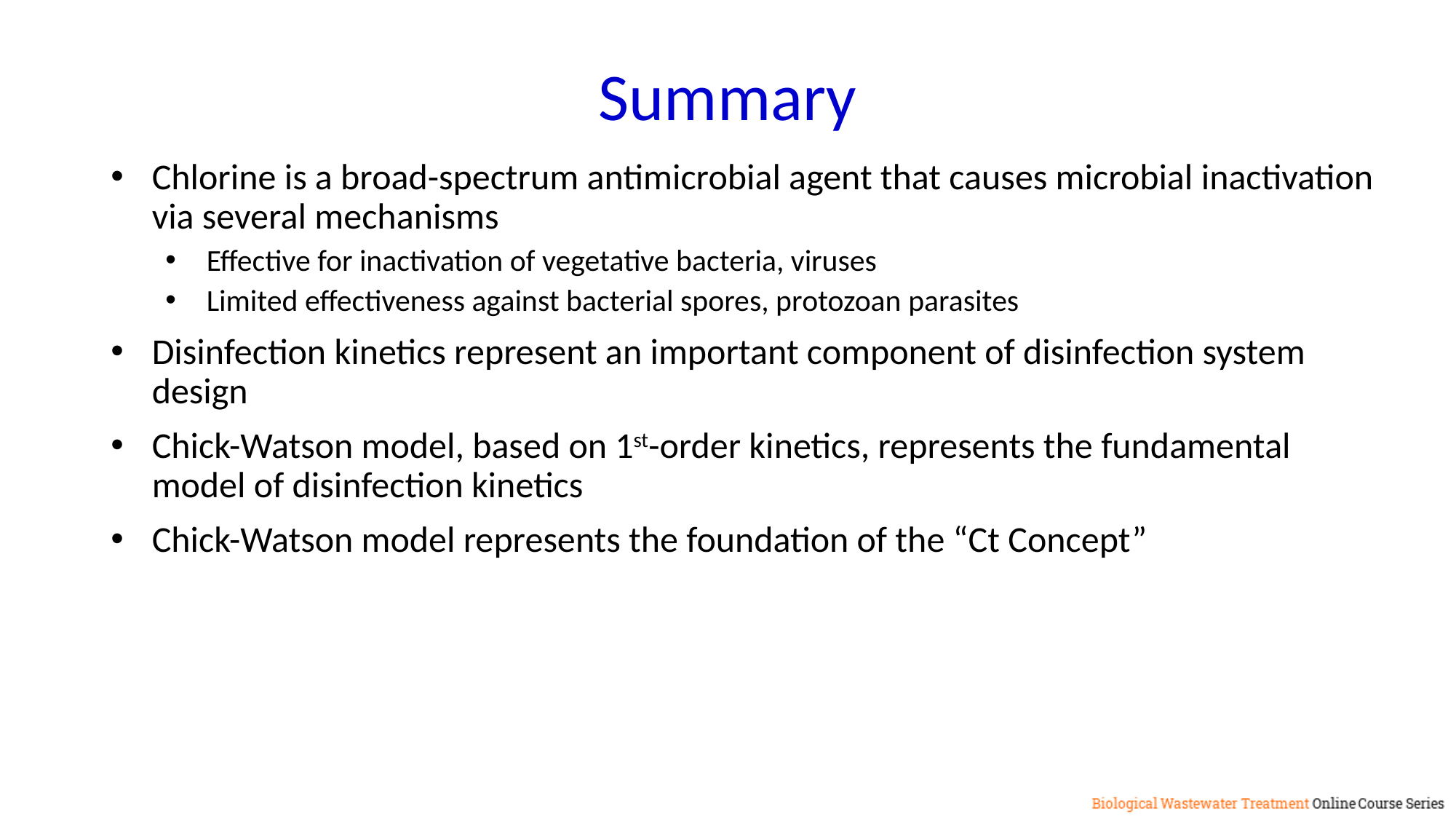

Summary
Chlorine is a broad-spectrum antimicrobial agent that causes microbial inactivation via several mechanisms
Effective for inactivation of vegetative bacteria, viruses
Limited effectiveness against bacterial spores, protozoan parasites
Disinfection kinetics represent an important component of disinfection system design
Chick-Watson model, based on 1st-order kinetics, represents the fundamental model of disinfection kinetics
Chick-Watson model represents the foundation of the “Ct Concept”